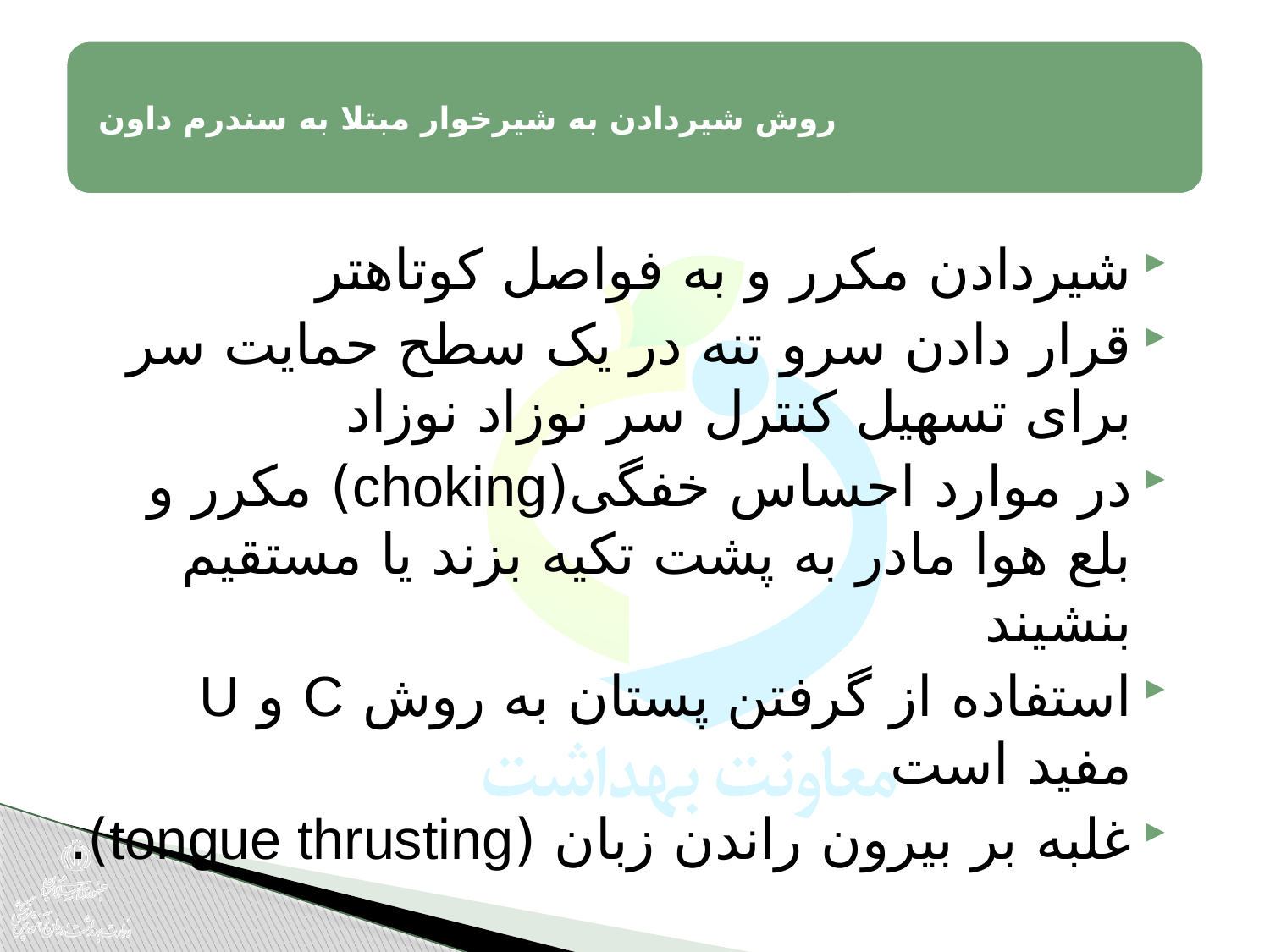

شیردادن مکرر و به فواصل کوتاهتر
قرار دادن سرو تنه در یک سطح حمایت سر برای تسهیل کنترل سر نوزاد نوزاد
در موارد احساس خفگی(choking) مکرر و بلع هوا مادر به پشت تکیه بزند یا مستقیم بنشیند
استفاده از گرفتن پستان به روش C و U  مفید است
غلبه بر بیرون راندن زبان (tongue thrusting).